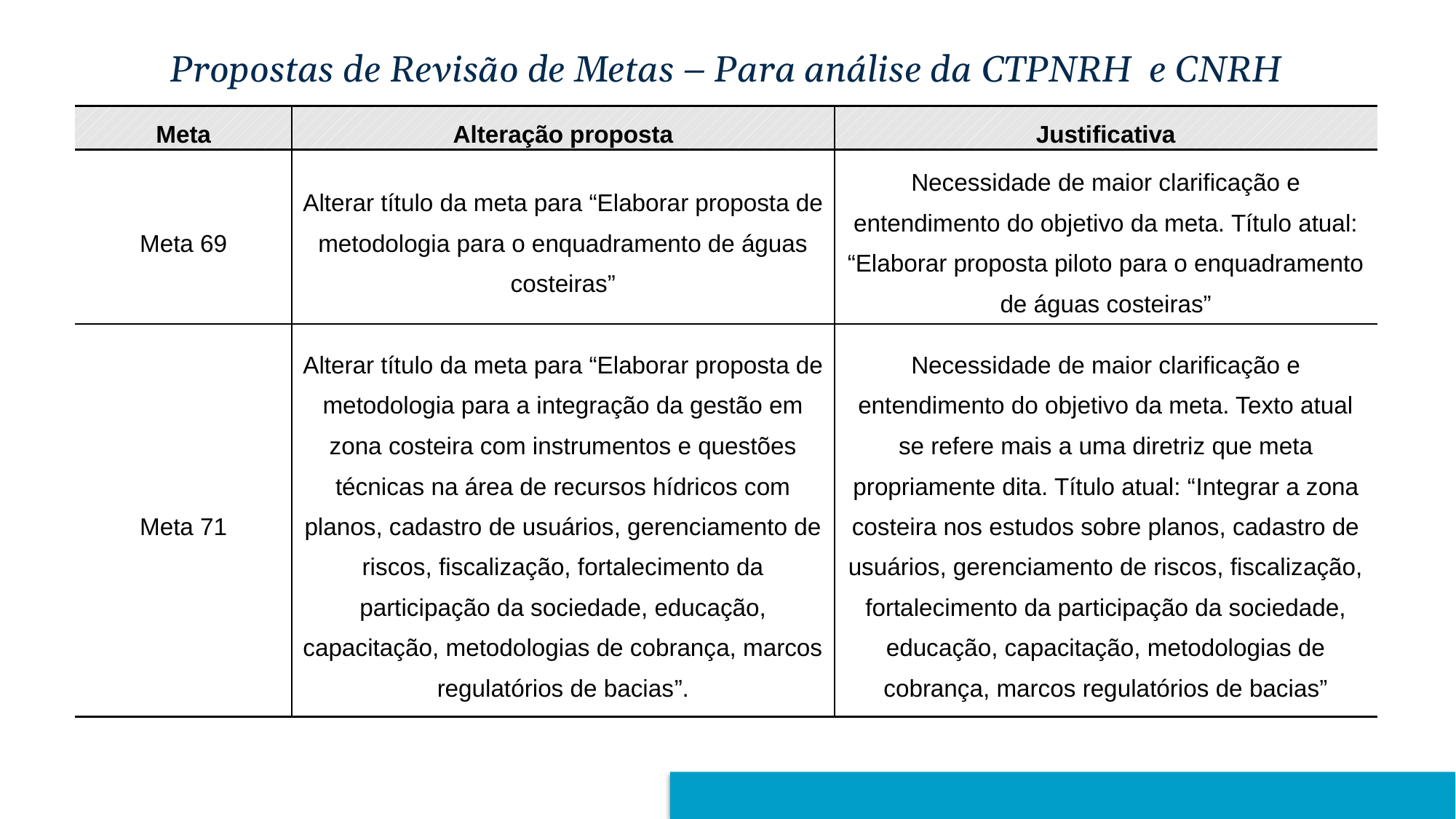

Propostas de Revisão de Metas – Para análise da CTPNRH  e CNRH
| Meta | Alteração proposta | Justificativa |
| --- | --- | --- |
| Meta 69 | Alterar título da meta para “Elaborar proposta de metodologia para o enquadramento de águas costeiras” | Necessidade de maior clarificação e entendimento do objetivo da meta. Título atual: “Elaborar proposta piloto para o enquadramento de águas costeiras” |
| Meta 71 | Alterar título da meta para “Elaborar proposta de metodologia para a integração da gestão em zona costeira com instrumentos e questões técnicas na área de recursos hídricos com planos, cadastro de usuários, gerenciamento de riscos, fiscalização, fortalecimento da participação da sociedade, educação, capacitação, metodologias de cobrança, marcos regulatórios de bacias”. | Necessidade de maior clarificação e entendimento do objetivo da meta. Texto atual se refere mais a uma diretriz que meta propriamente dita. Título atual: “Integrar a zona costeira nos estudos sobre planos, cadastro de usuários, gerenciamento de riscos, fiscalização, fortalecimento da participação da sociedade, educação, capacitação, metodologias de cobrança, marcos regulatórios de bacias” |